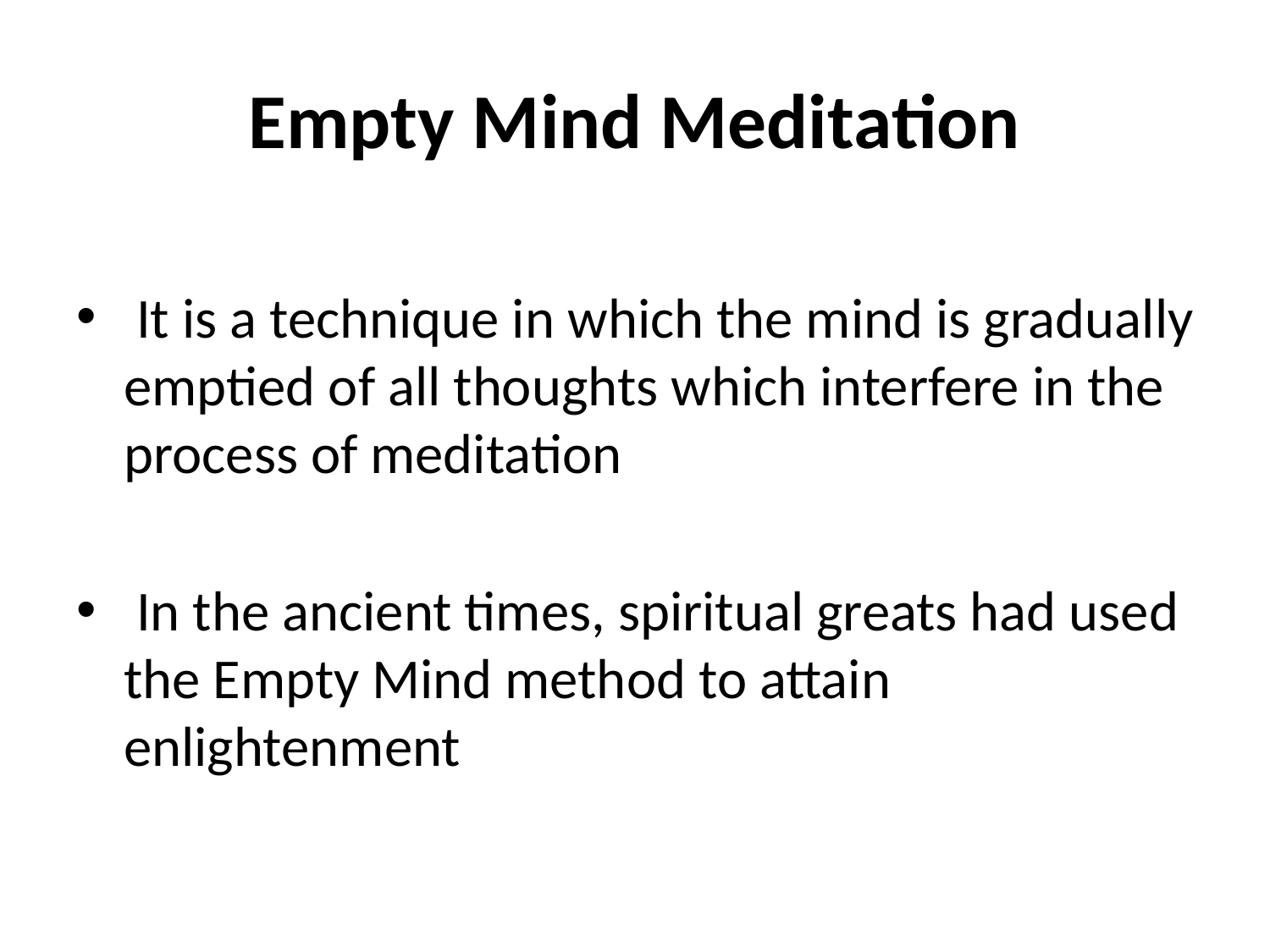

# Empty Mind Meditation
 It is a technique in which the mind is gradually emptied of all thoughts which interfere in the process of meditation

 In the ancient times, spiritual greats had used the Empty Mind method to attain enlightenment